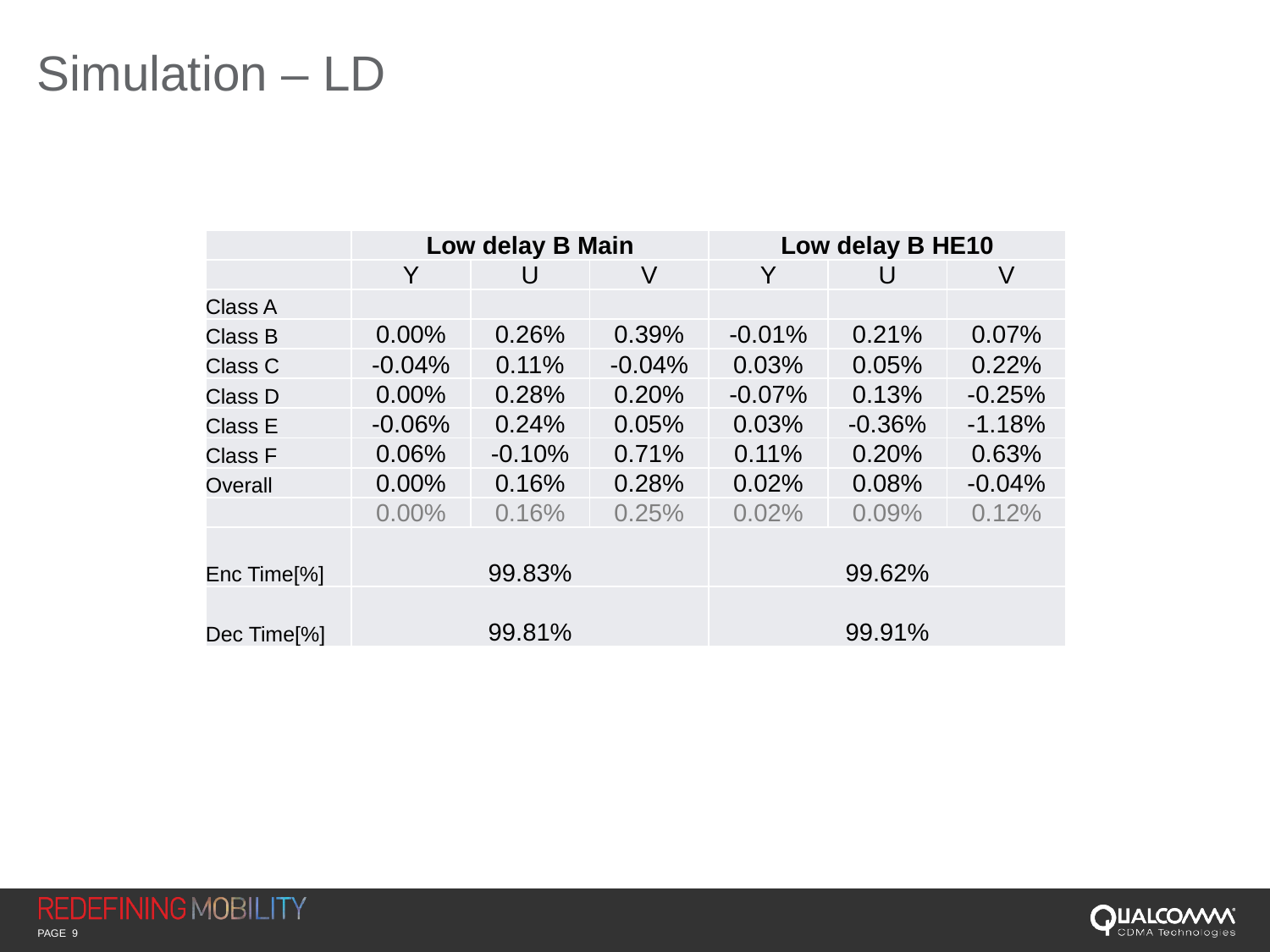

# Simulation – LD
|  | Low delay B Main |  |  | Low delay B HE10 |  |  |
| --- | --- | --- | --- | --- | --- | --- |
|  | Y | U | V | Y | U | V |
| Class A |  |  |  |  |  |  |
| Class B | 0.00% | 0.26% | 0.39% | -0.01% | 0.21% | 0.07% |
| Class C | -0.04% | 0.11% | -0.04% | 0.03% | 0.05% | 0.22% |
| Class D | 0.00% | 0.28% | 0.20% | -0.07% | 0.13% | -0.25% |
| Class E | -0.06% | 0.24% | 0.05% | 0.03% | -0.36% | -1.18% |
| Class F | 0.06% | -0.10% | 0.71% | 0.11% | 0.20% | 0.63% |
| Overall | 0.00% | 0.16% | 0.28% | 0.02% | 0.08% | -0.04% |
|  | 0.00% | 0.16% | 0.25% | 0.02% | 0.09% | 0.12% |
| Enc Time[%] | 99.83% |  |  | 99.62% |  |  |
| Dec Time[%] | 99.81% |  |  | 99.91% |  |  |